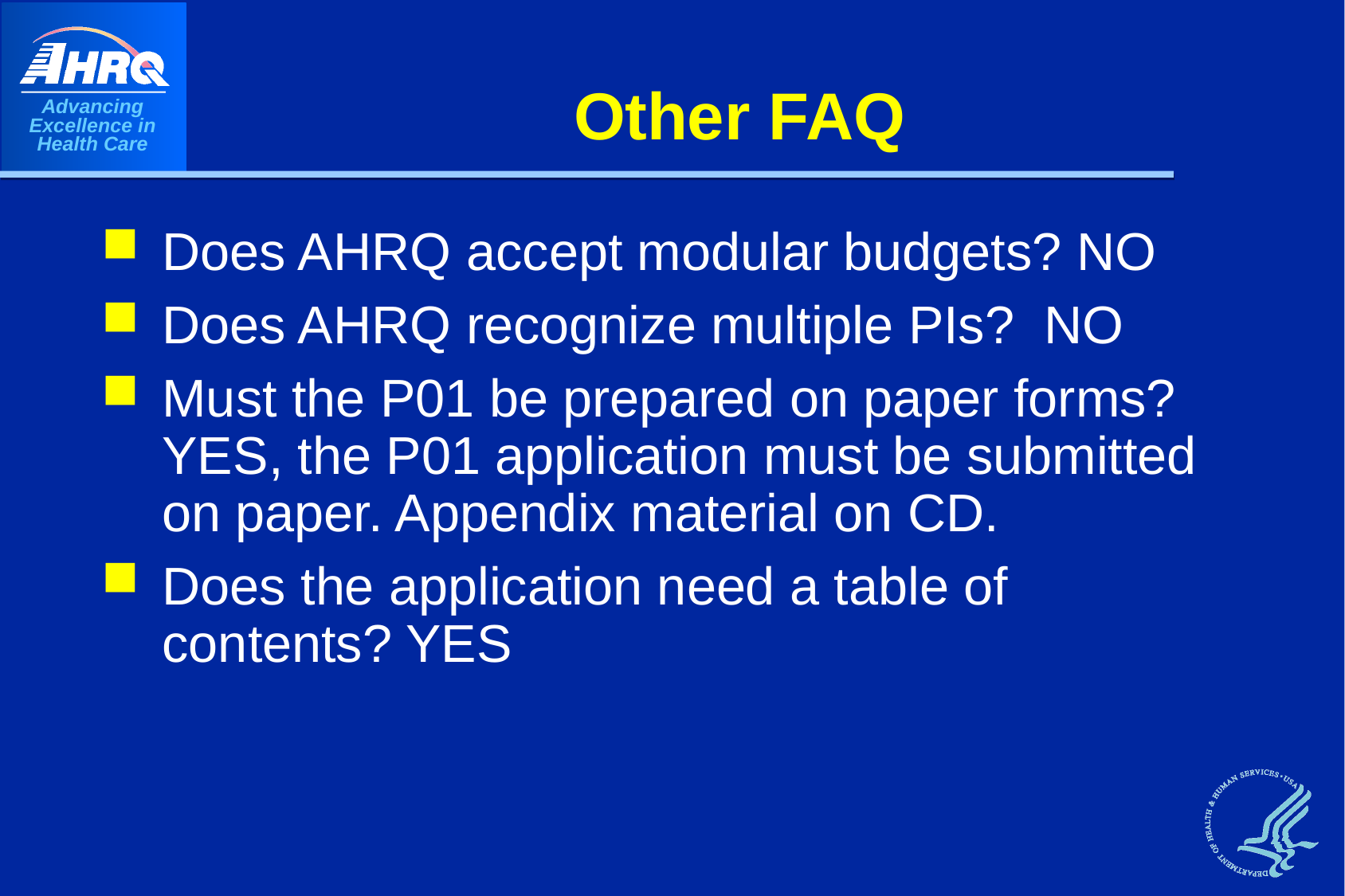

# Other FAQ
Does AHRQ accept modular budgets? NO
Does AHRQ recognize multiple PIs?  NO
Must the P01 be prepared on paper forms? YES, the P01 application must be submitted on paper. Appendix material on CD.
Does the application need a table of contents? YES